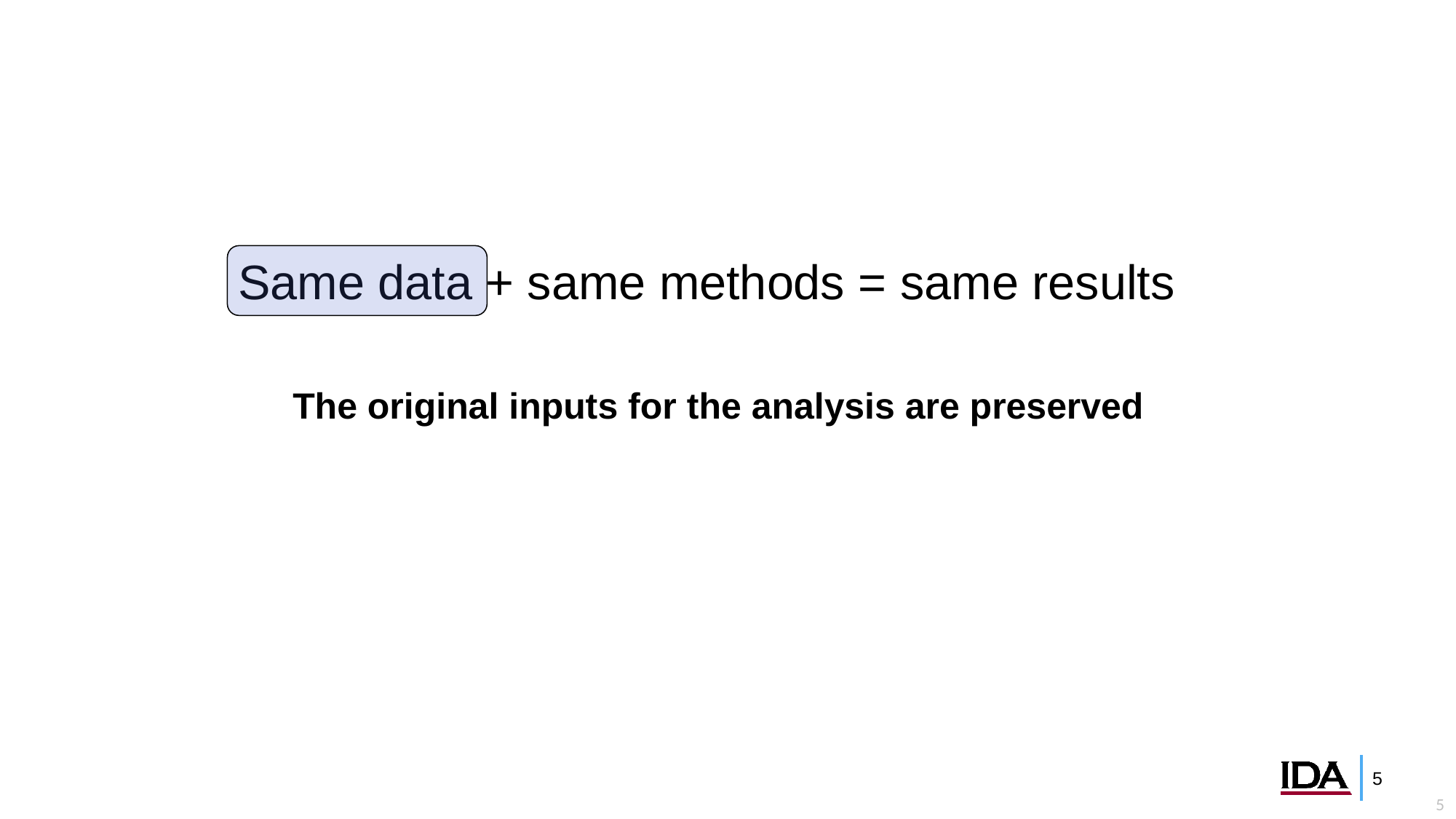

Same data + same methods = same results

# The original inputs for the analysis are preserved
5